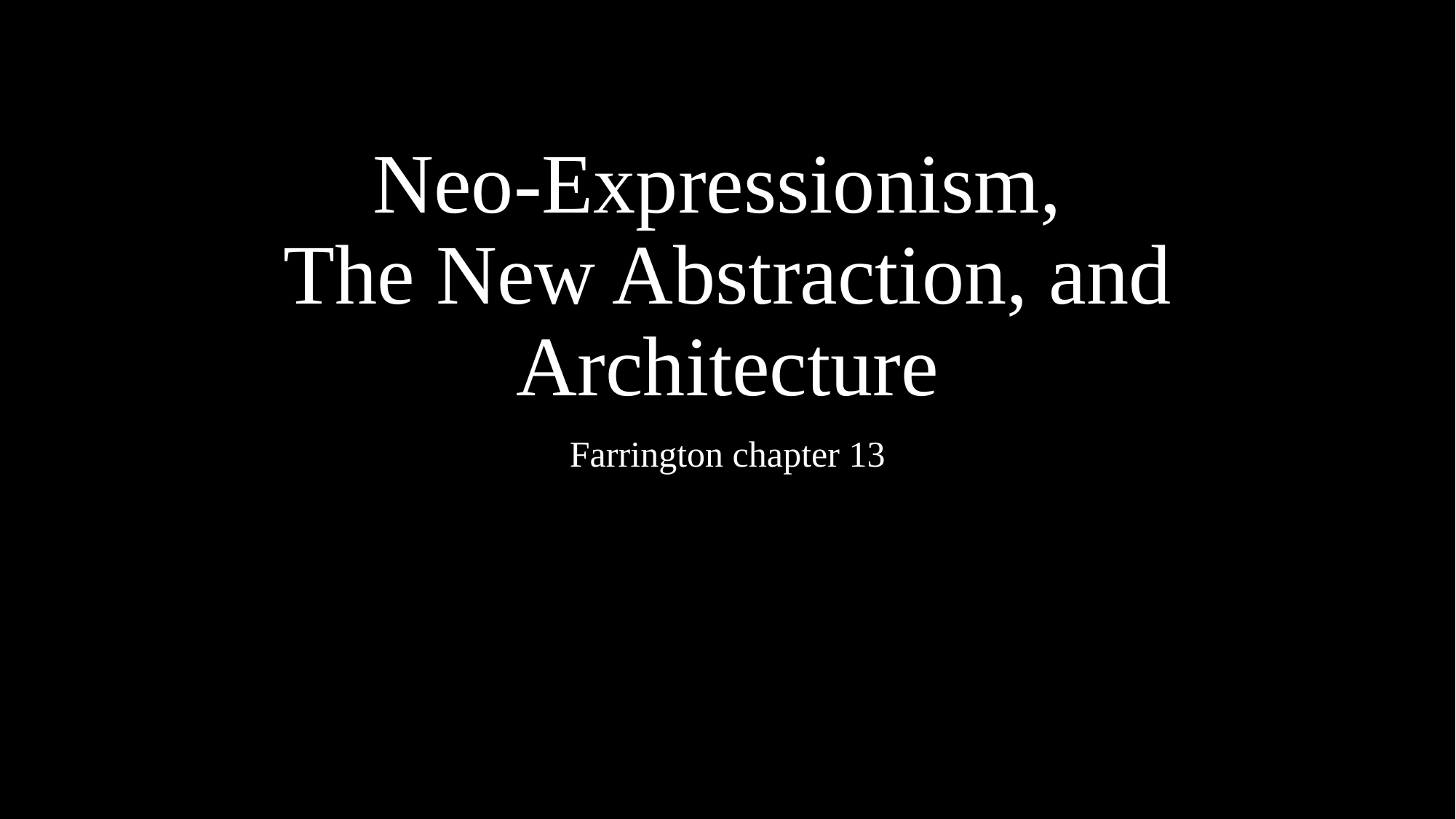

# Neo-Expressionism, The New Abstraction, and Architecture
Farrington chapter 13